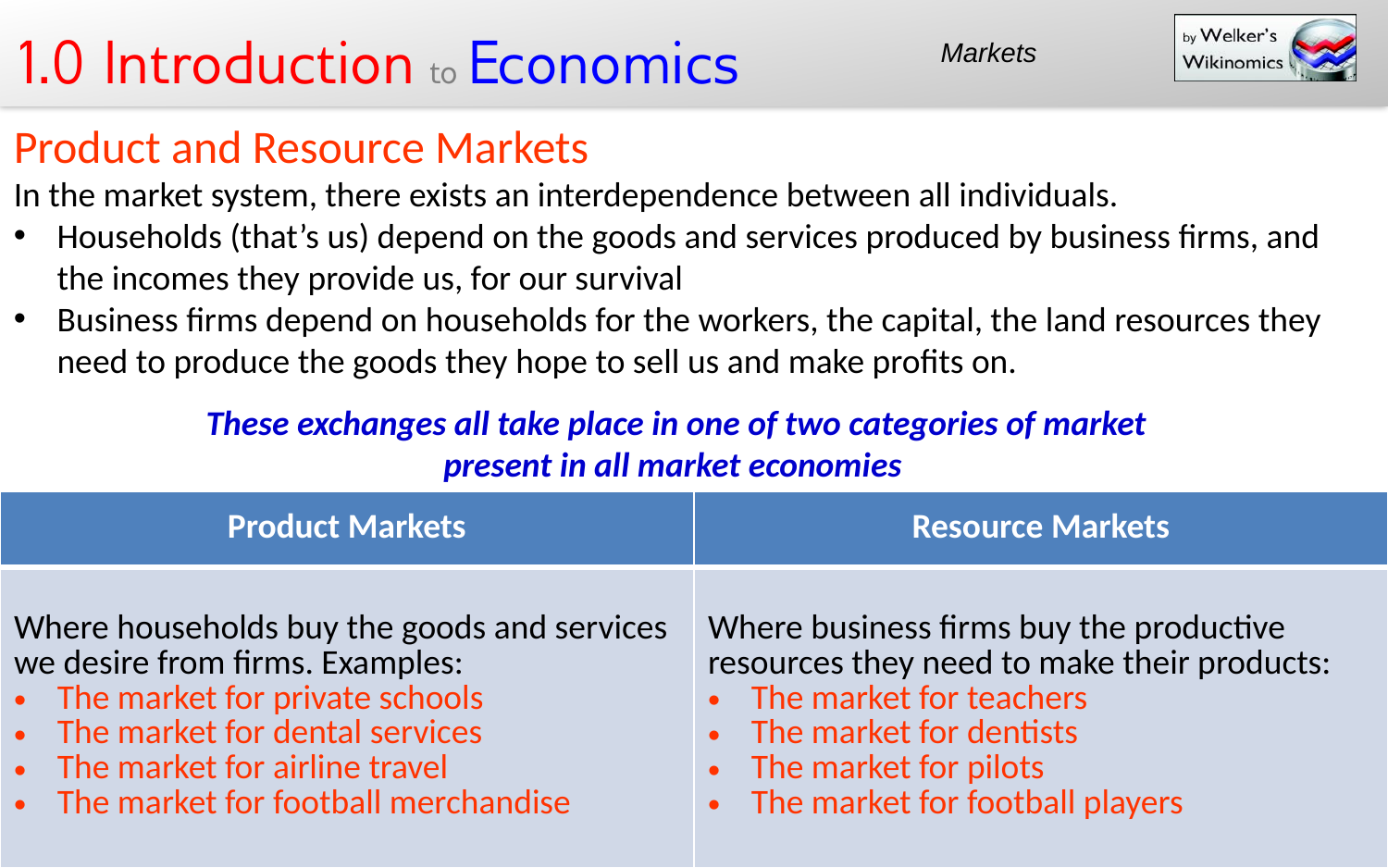

Markets
Product and Resource Markets
In the market system, there exists an interdependence between all individuals.
Households (that’s us) depend on the goods and services produced by business firms, and the incomes they provide us, for our survival
Business firms depend on households for the workers, the capital, the land resources they need to produce the goods they hope to sell us and make profits on.
These exchanges all take place in one of two categories of market present in all market economies
| Product Markets | Resource Markets |
| --- | --- |
| Where households buy the goods and services we desire from firms. Examples: The market for private schools The market for dental services The market for airline travel The market for football merchandise | Where business firms buy the productive resources they need to make their products: The market for teachers The market for dentists The market for pilots The market for football players |